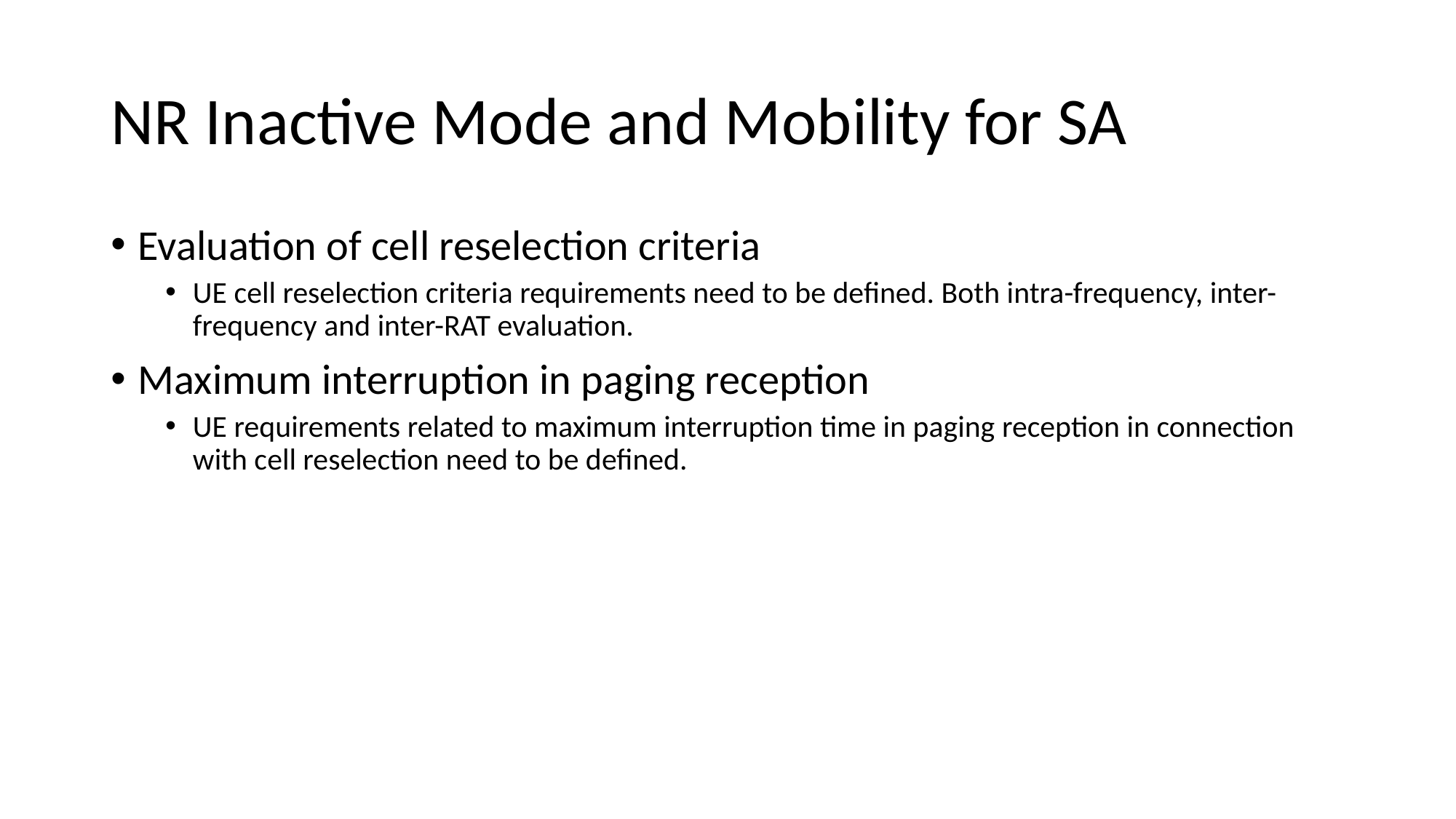

# NR Inactive Mode and Mobility for SA
Evaluation of cell reselection criteria
UE cell reselection criteria requirements need to be defined. Both intra-frequency, inter-frequency and inter-RAT evaluation.
Maximum interruption in paging reception
UE requirements related to maximum interruption time in paging reception in connection with cell reselection need to be defined.